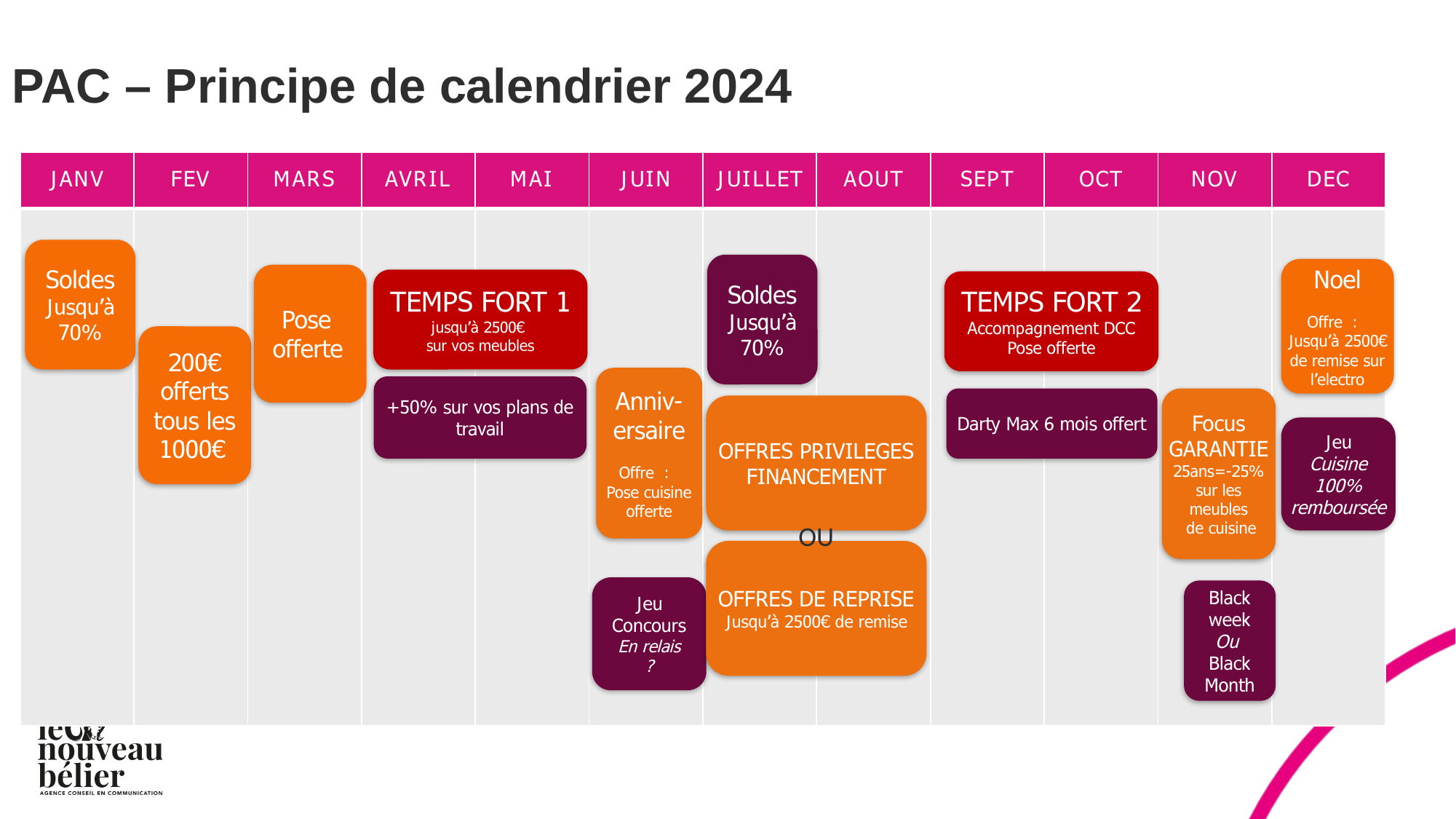

# PAC – Principe de calendrier 2024
| JANV | FEV | MARS | AVRIL | MAI | JUIN | JUILLET | AOUT | SEPT | OCT | NOV | DEC |
| --- | --- | --- | --- | --- | --- | --- | --- | --- | --- | --- | --- |
|  |  |  |  |  |  |  |  |  |  |  |  |

Soldes
Jusqu’à 70%
Soldes
Jusqu’à 70%
Noel
Offre  :
Jusqu’à 2500€ de remise sur l’electro
Pose
offerte
TEMPS FORT 1
jusqu’à 2500€
sur vos meubles
TEMPS FORT 2
Accompagnement DCC Pose offerte
prolongations
200€ offerts tous les 1000€
Anniv-
ersaire
Offre  :
Pose cuisine offerte
+50% sur vos plans de travail
Darty Max 6 mois offert
Focus GARANTIE
25ans=-25% sur les meubles
 de cuisine
OFFRES PRIVILEGES
FINANCEMENT
Jeu
Cuisine 100% remboursée
OU
OFFRES DE REPRISE
Jusqu’à 2500€ de remise
Jeu Concours
En relais
?
Black week
Ou
Black Month